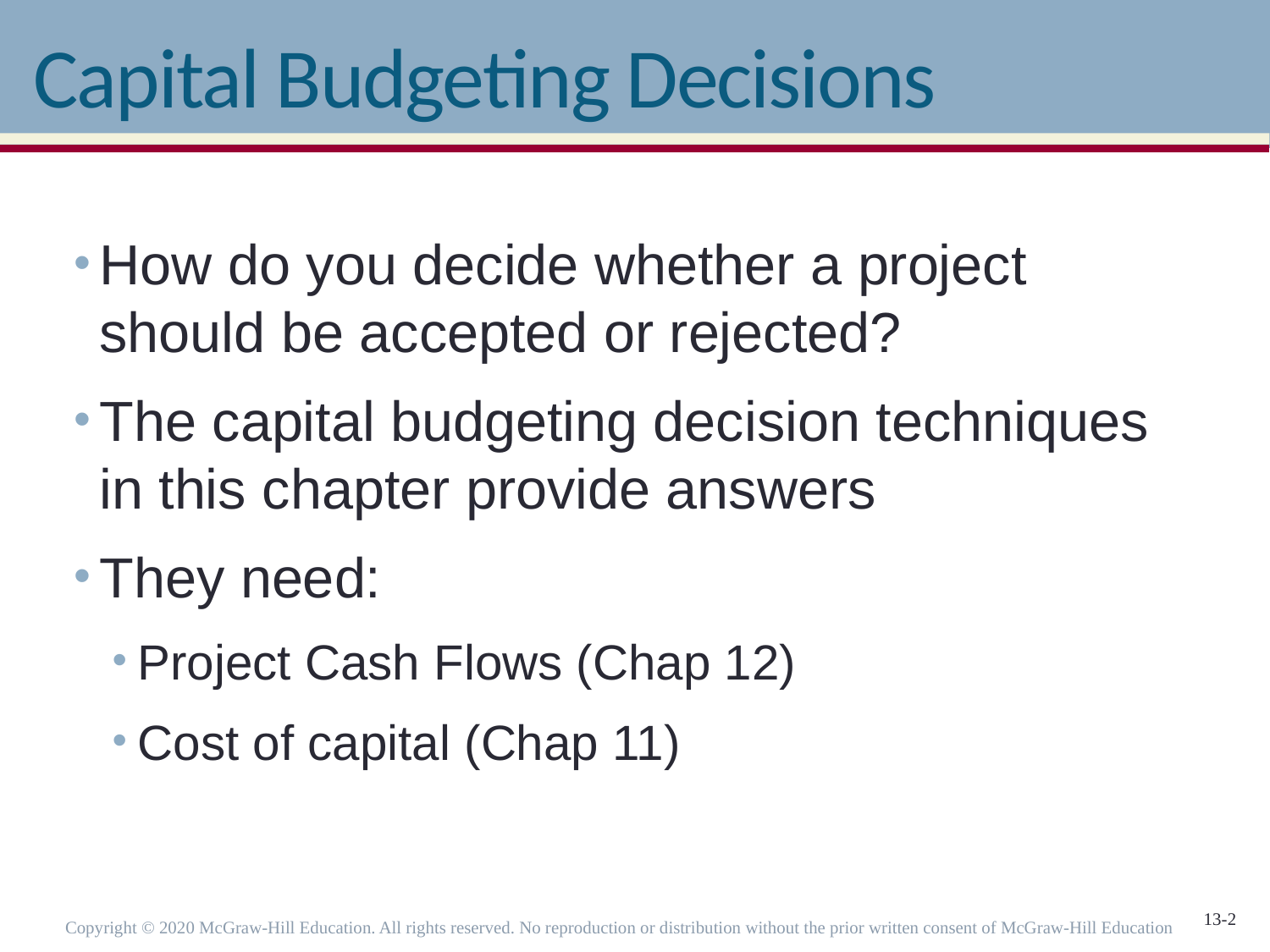

# Capital Budgeting Decisions
How do you decide whether a project should be accepted or rejected?
The capital budgeting decision techniques in this chapter provide answers
They need:
Project Cash Flows (Chap 12)
Cost of capital (Chap 11)
Copyright © 2020 McGraw-Hill Education. All rights reserved. No reproduction or distribution without the prior written consent of McGraw-Hill Education